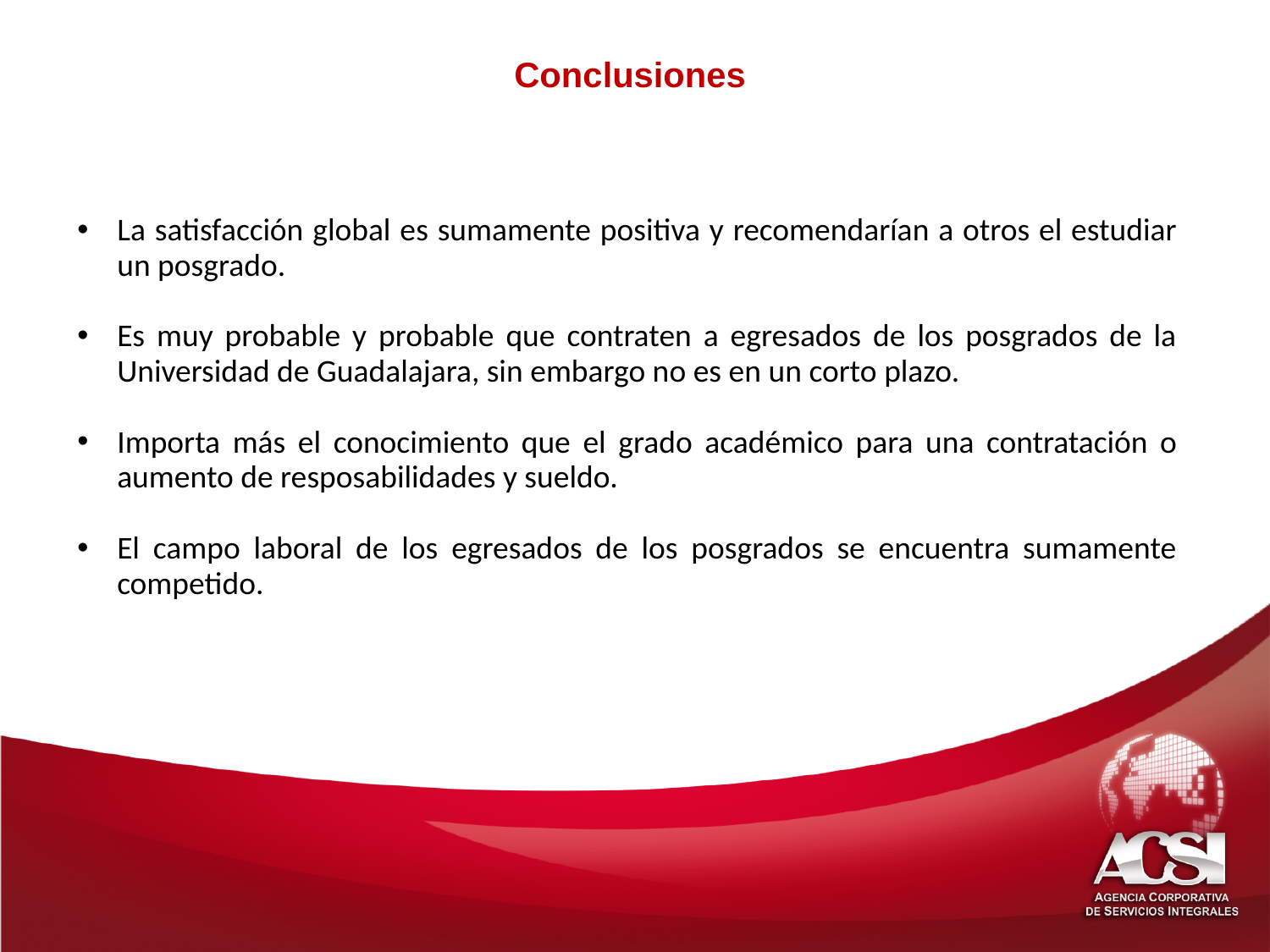

Conclusiones
La satisfacción global es sumamente positiva y recomendarían a otros el estudiar un posgrado.

Es muy probable y probable que contraten a egresados de los posgrados de la Universidad de Guadalajara, sin embargo no es en un corto plazo.

Importa más el conocimiento que el grado académico para una contratación o aumento de resposabilidades y sueldo.

El campo laboral de los egresados de los posgrados se encuentra sumamente competido.